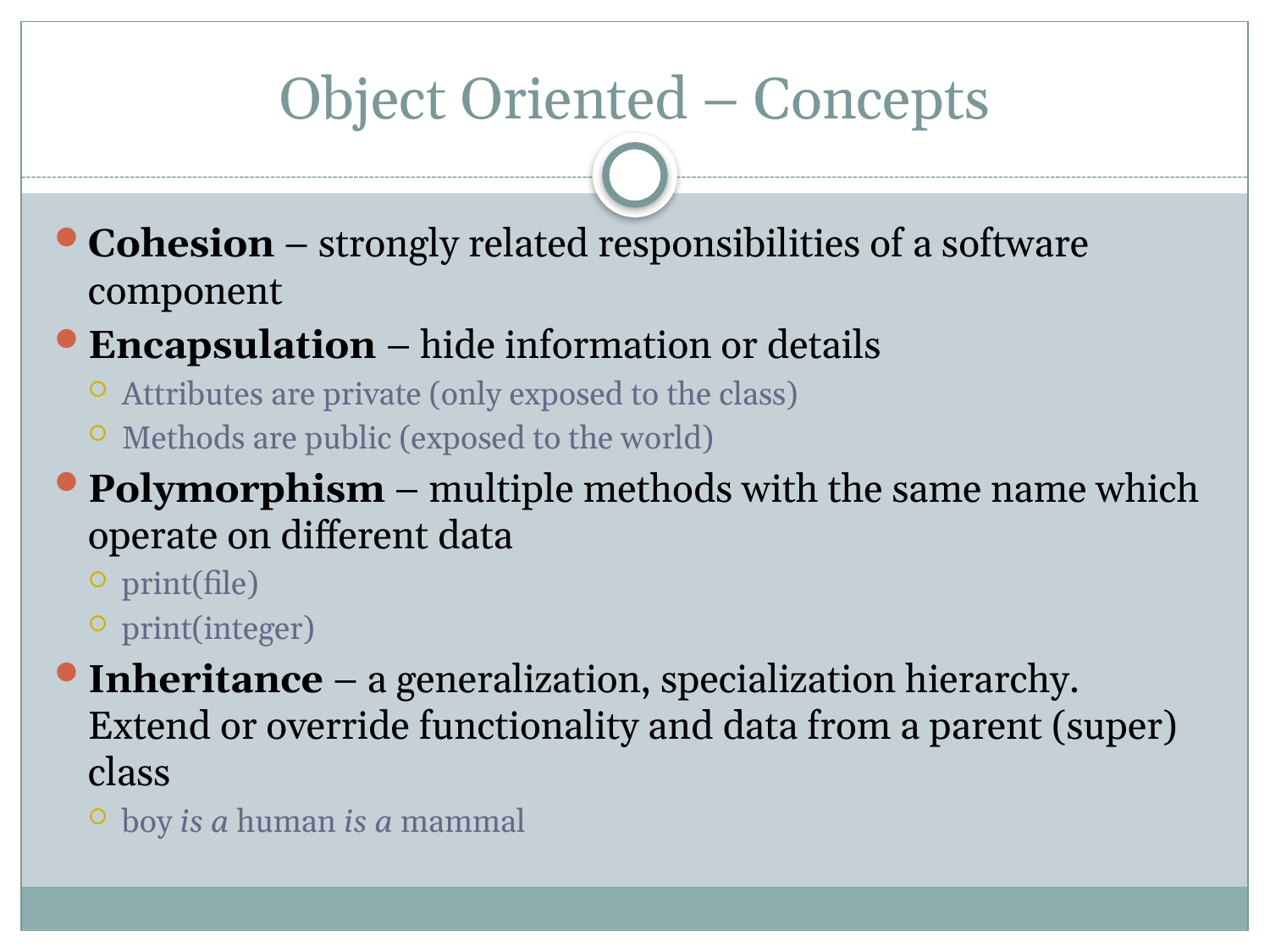

# Object Oriented – Concepts
Cohesion – strongly related responsibilities of a software component
Encapsulation – hide information or details
Attributes are private (only exposed to the class)
Methods are public (exposed to the world)
Polymorphism – multiple methods with the same name which operate on different data
print(file)
print(integer)
Inheritance – a generalization, specialization hierarchy.  Extend or override functionality and data from a parent (super) class
boy is a human is a mammal